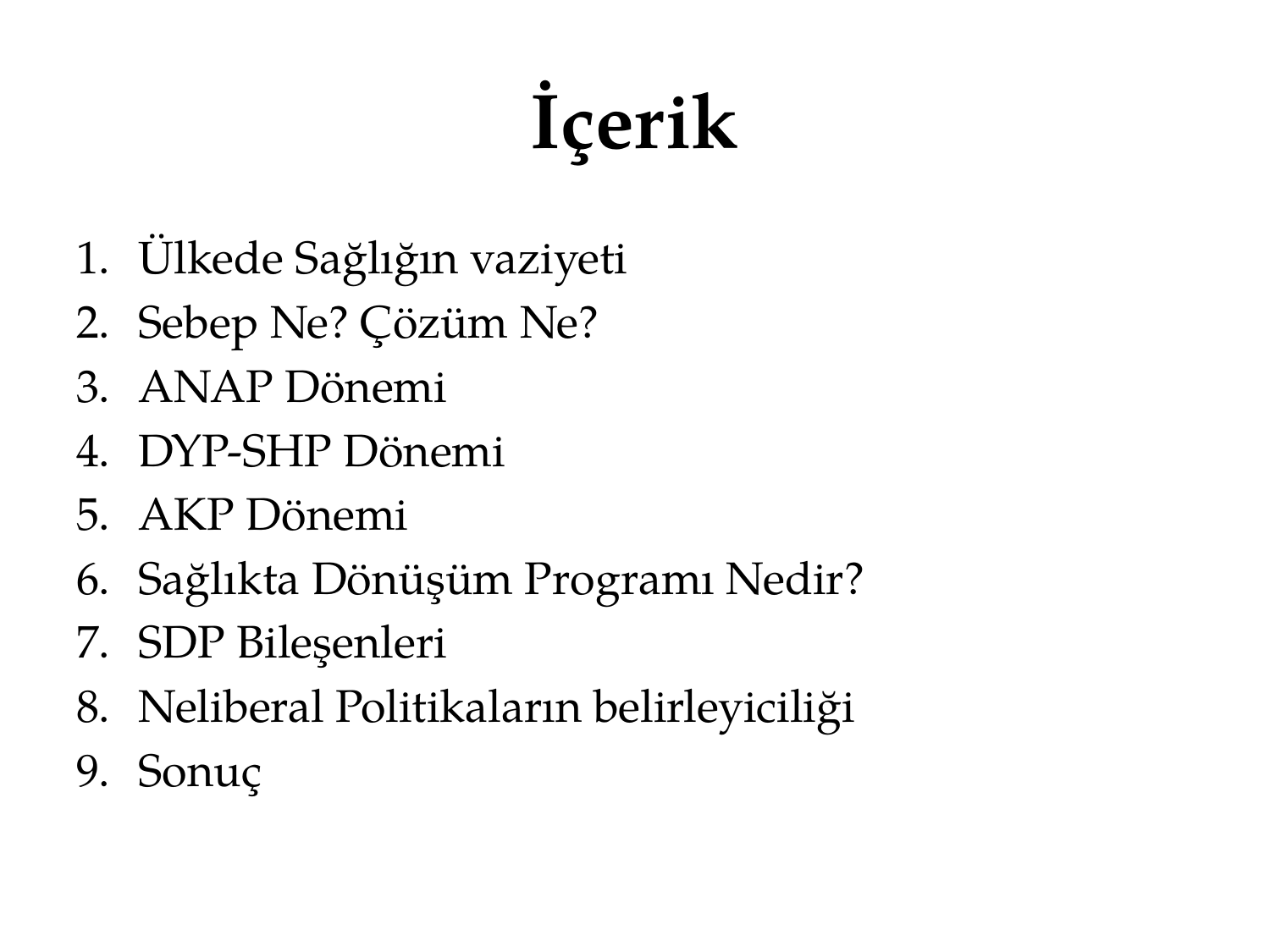

# İçerik
Ülkede Sağlığın vaziyeti
Sebep Ne? Çözüm Ne?
ANAP Dönemi
DYP-SHP Dönemi
AKP Dönemi
Sağlıkta Dönüşüm Programı Nedir?
SDP Bileşenleri
Neliberal Politikaların belirleyiciliği
Sonuç